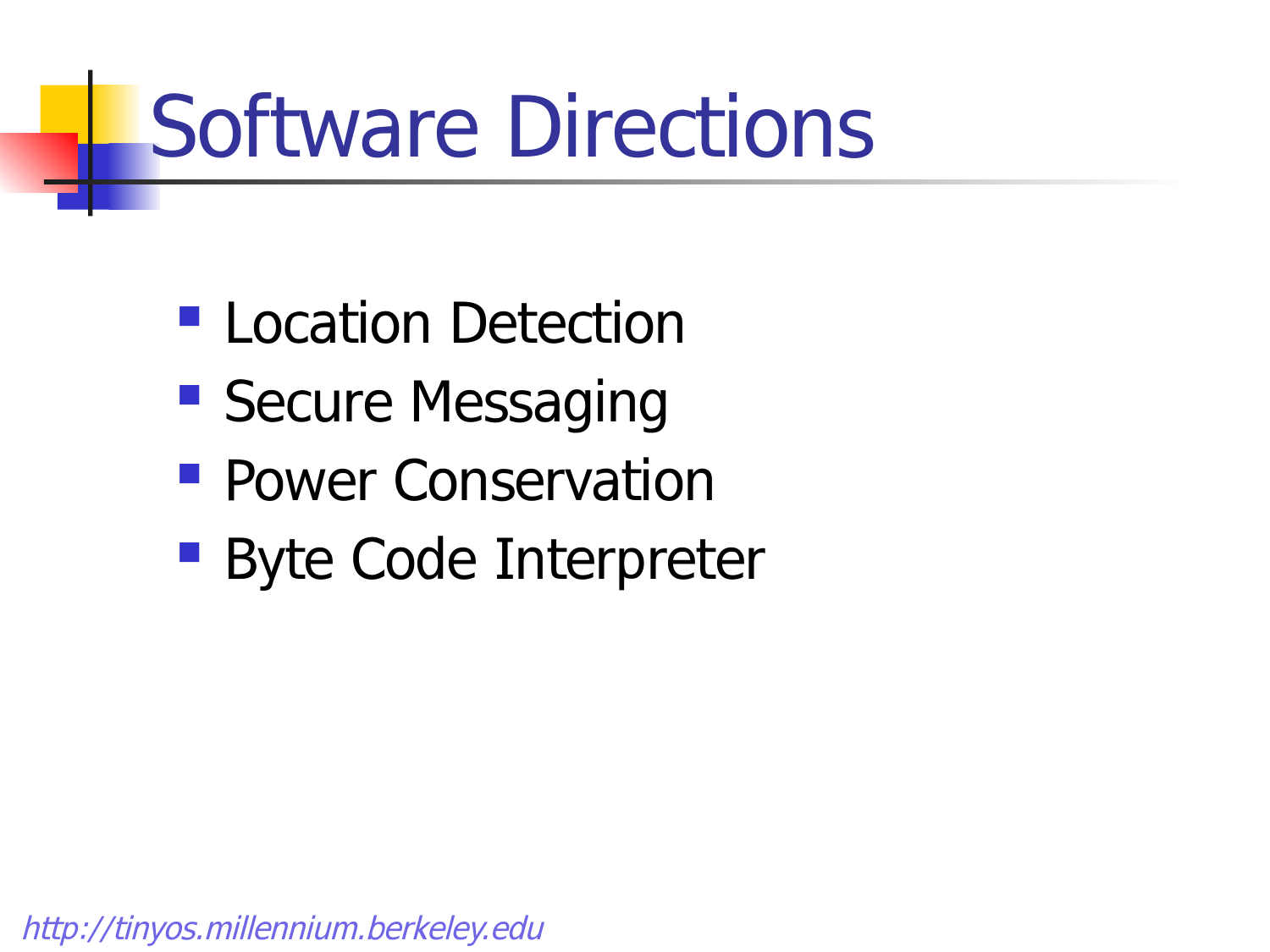

# Software Directions
Location Detection
Secure Messaging
Power Conservation
Byte Code Interpreter
http://tinyos.millennium.berkeley.edu